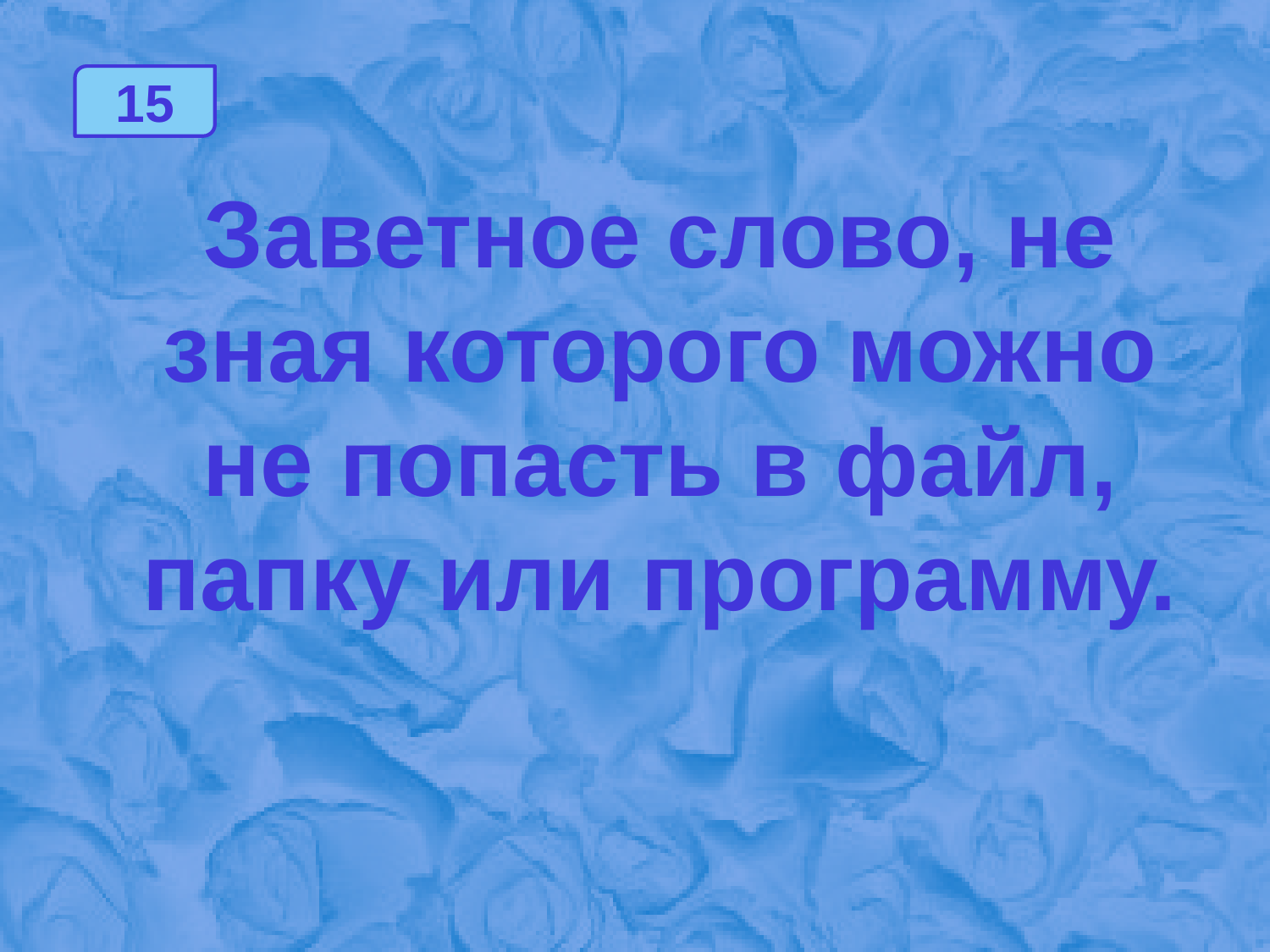

15
Заветное слово, не зная которого можно не попасть в файл, папку или программу.